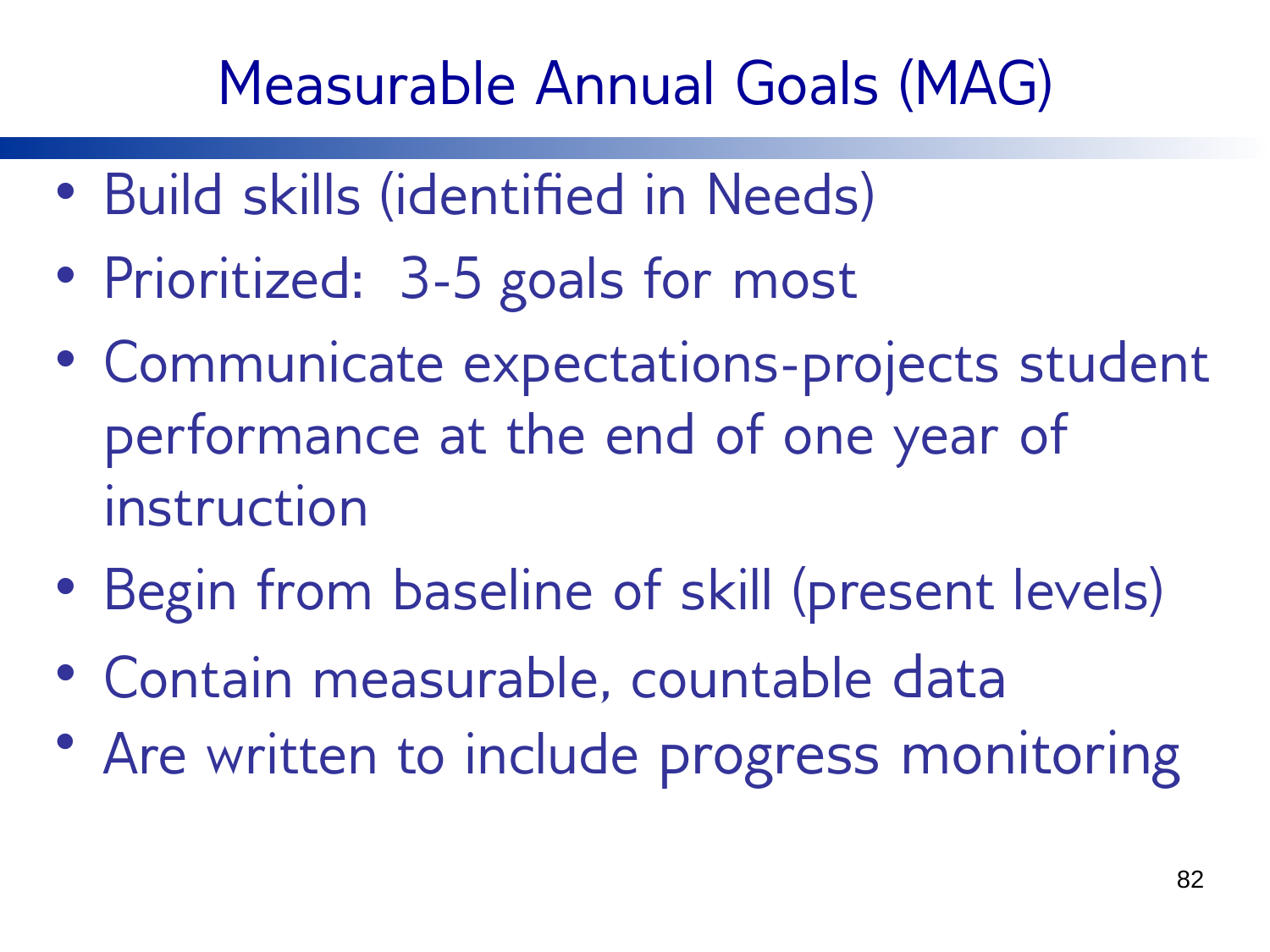

# Measurable Annual Goals (MAG)
Build skills (identified in Needs)
Prioritized:  3-5 goals for most
Communicate expectations-projects student performance at the end of one year of instruction
Begin from baseline of skill (present levels)
Contain measurable, countable data
Are written to include progress monitoring

82